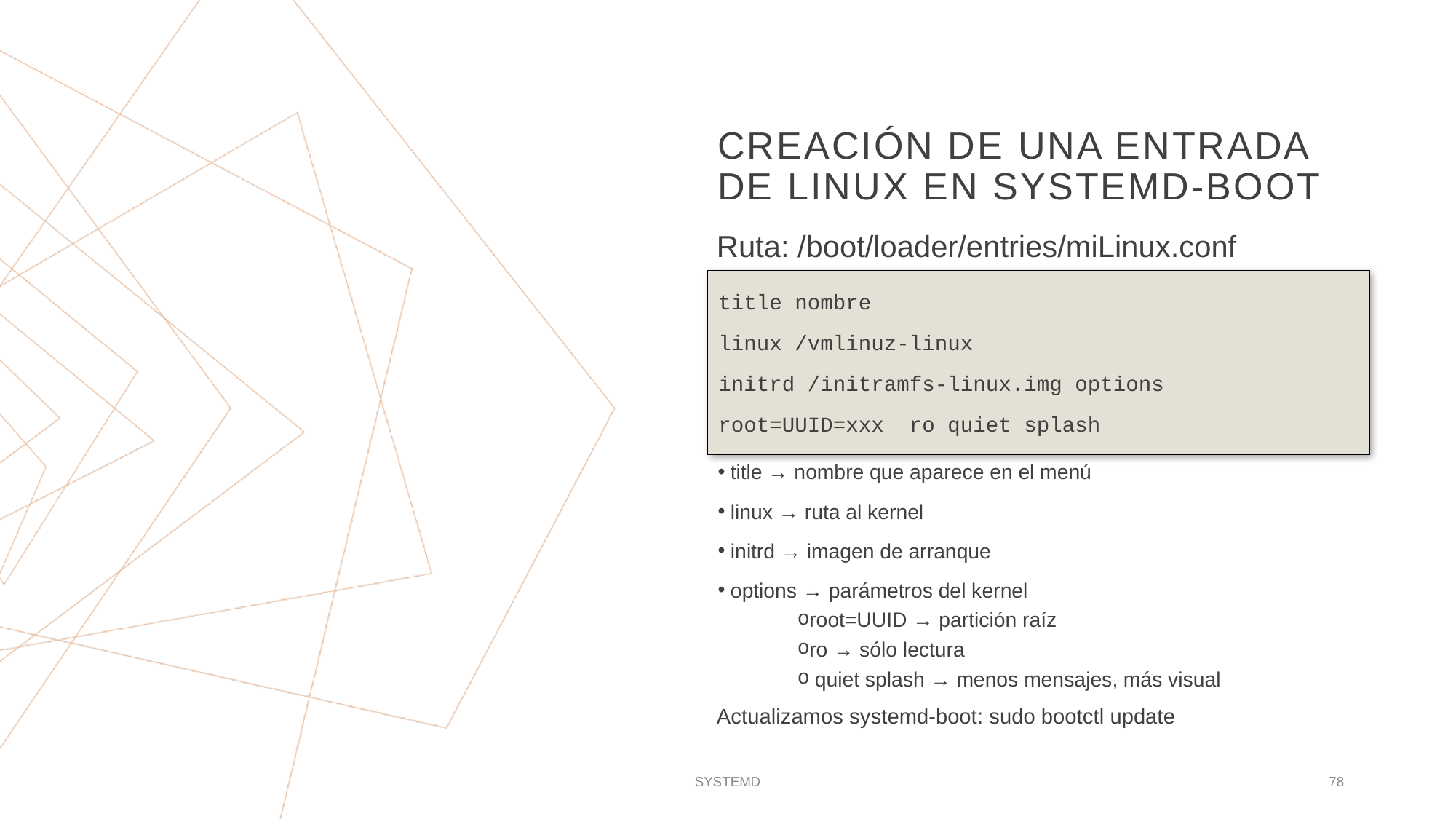

# Creación de una entrada de linux en systemd-boot
Ruta: /boot/loader/entries/miLinux.conf
title nombre
linux /vmlinuz-linux
initrd /initramfs-linux.img options
root=UUID=xxx  ro quiet splash
 title → nombre que aparece en el menú
 linux → ruta al kernel
 initrd → imagen de arranque
 options → parámetros del kernel
root=UUID → partición raíz
ro → sólo lectura
 quiet splash → menos mensajes, más visual

Actualizamos systemd-boot: sudo bootctl update

SYSTEMD
78